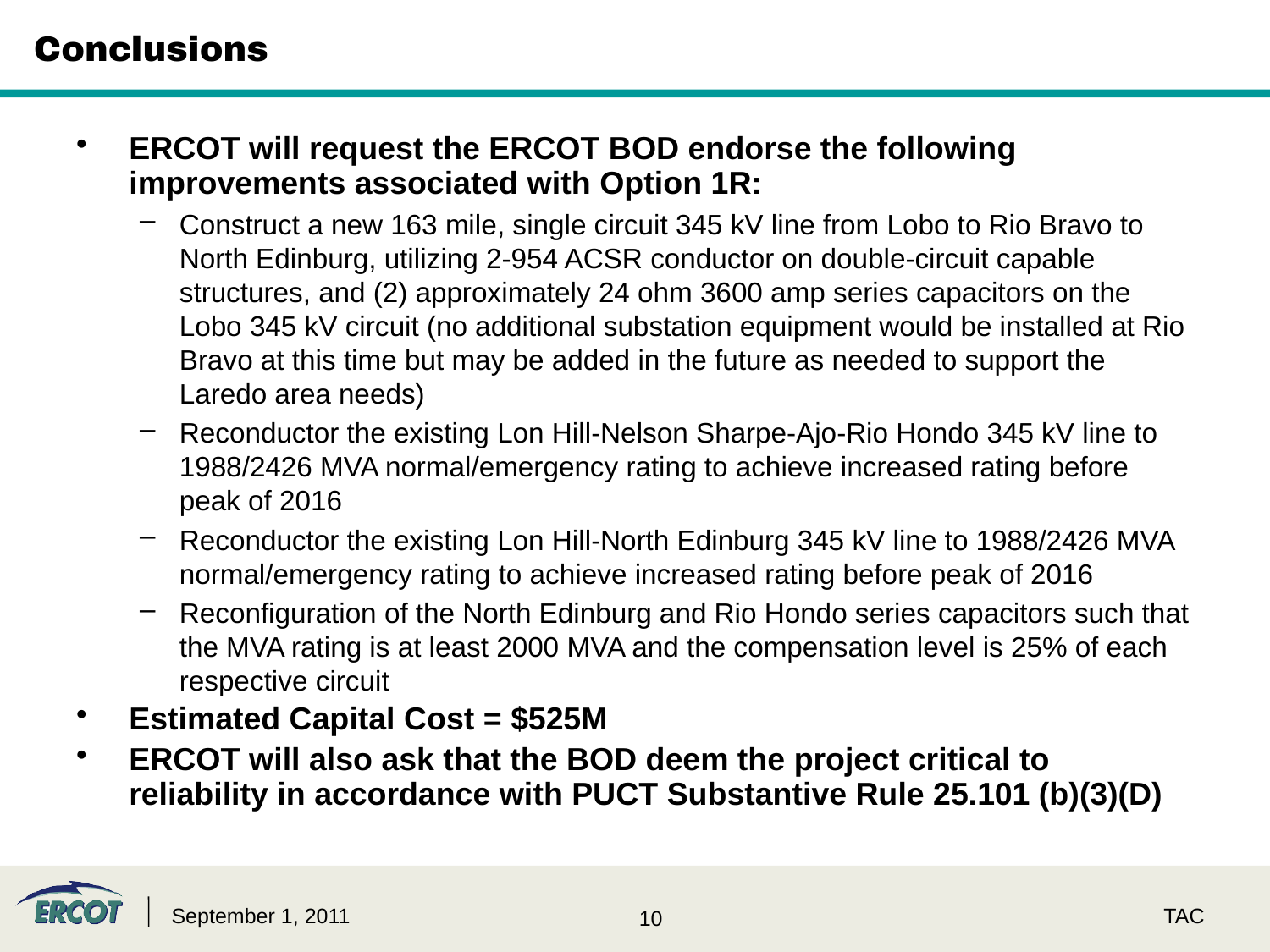

Conclusions
ERCOT will request the ERCOT BOD endorse the following improvements associated with Option 1R:
Construct a new 163 mile, single circuit 345 kV line from Lobo to Rio Bravo to North Edinburg, utilizing 2-954 ACSR conductor on double-circuit capable structures, and (2) approximately 24 ohm 3600 amp series capacitors on the Lobo 345 kV circuit (no additional substation equipment would be installed at Rio Bravo at this time but may be added in the future as needed to support the Laredo area needs)
Reconductor the existing Lon Hill-Nelson Sharpe-Ajo-Rio Hondo 345 kV line to 1988/2426 MVA normal/emergency rating to achieve increased rating before peak of 2016
Reconductor the existing Lon Hill-North Edinburg 345 kV line to 1988/2426 MVA normal/emergency rating to achieve increased rating before peak of 2016
Reconfiguration of the North Edinburg and Rio Hondo series capacitors such that the MVA rating is at least 2000 MVA and the compensation level is 25% of each respective circuit
Estimated Capital Cost = $525M
ERCOT will also ask that the BOD deem the project critical to reliability in accordance with PUCT Substantive Rule 25.101 (b)(3)(D)
September 1, 2011
TAC